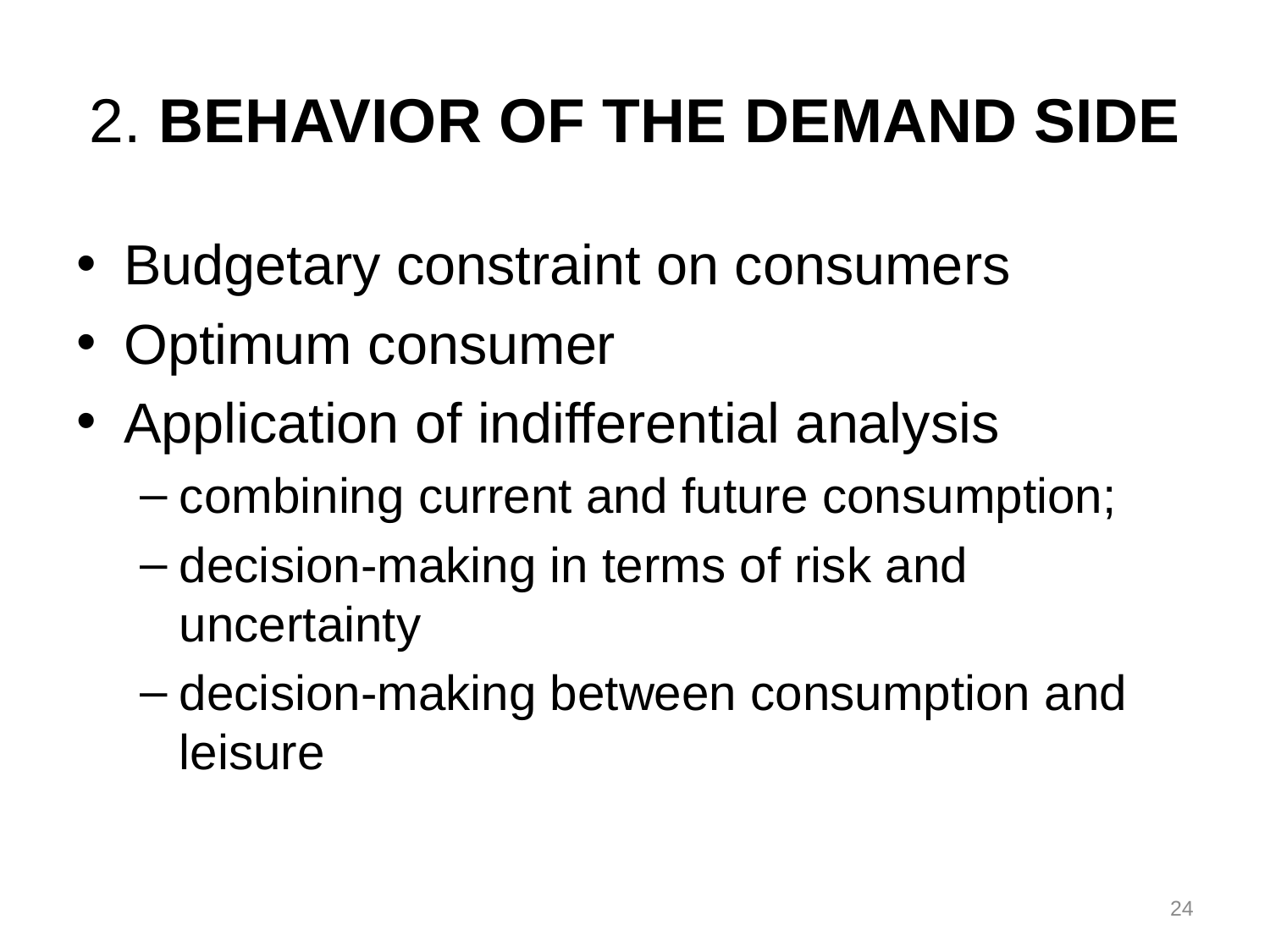

# 2. behavior of the demand side
Budgetary constraint on consumers
Optimum consumer
Application of indifferential analysis
combining current and future consumption;
decision-making in terms of risk and uncertainty
decision-making between consumption and leisure
24